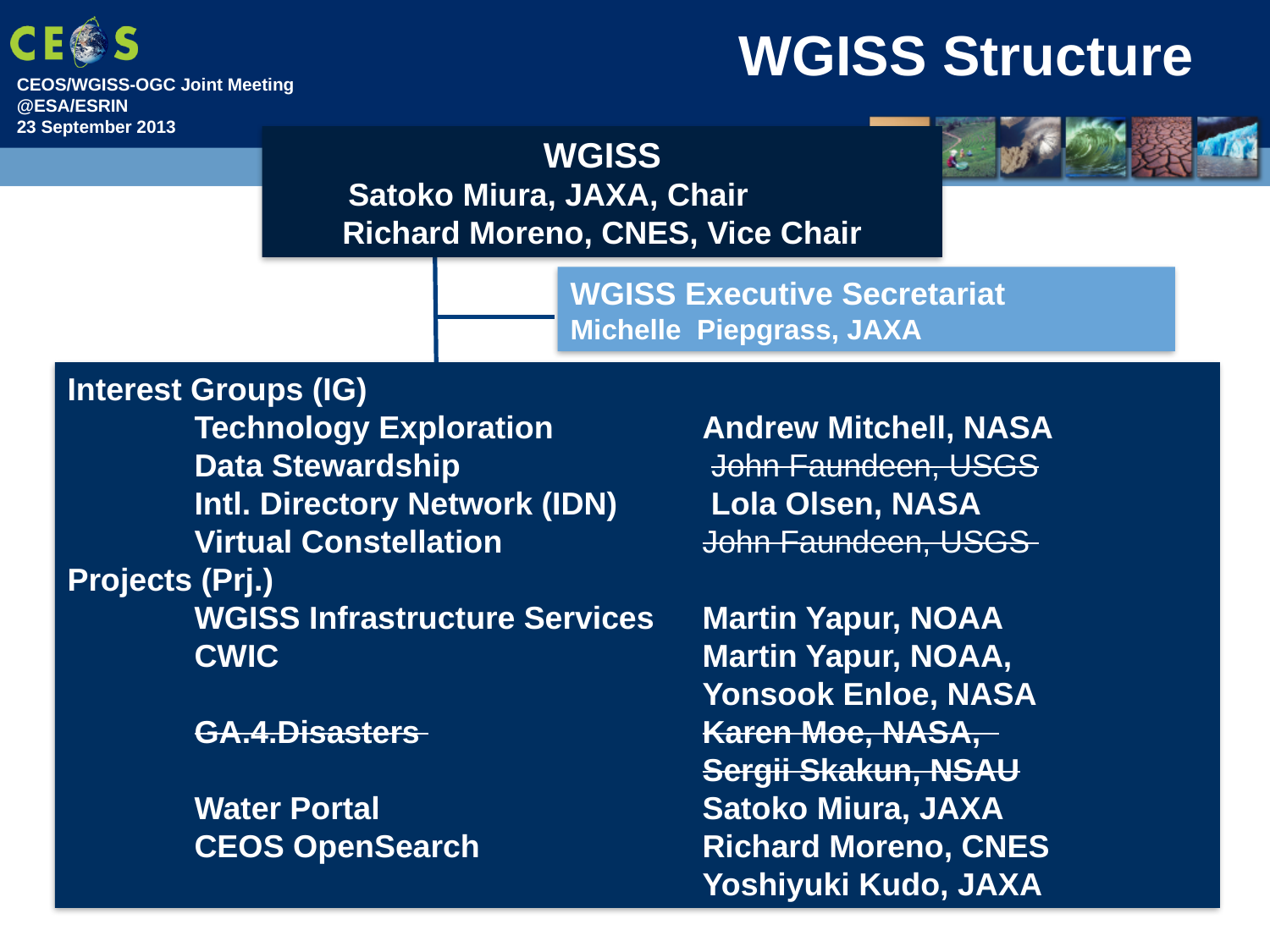

# WGISS Structure
WGISS
Satoko Miura, JAXA, Chair
Richard Moreno, CNES, Vice Chair
WGISS Executive Secretariat
Michelle  Piepgrass, JAXA
Interest Groups (IG)
	Technology Exploration		Andrew Mitchell, NASA
	Data Stewardship		 John Faundeen, USGS
	Intl. Directory Network (IDN)	 Lola Olsen, NASA
	Virtual Constellation		John Faundeen, USGS
Projects (Prj.)
	WGISS Infrastructure Services 	Martin Yapur, NOAA
	CWIC				Martin Yapur, NOAA,
					Yonsook Enloe, NASA
	GA.4.Disasters 			Karen Moe, NASA,
					Sergii Skakun, NSAU
	Water Portal			Satoko Miura, JAXA
	CEOS OpenSearch		Richard Moreno, CNES
					Yoshiyuki Kudo, JAXA